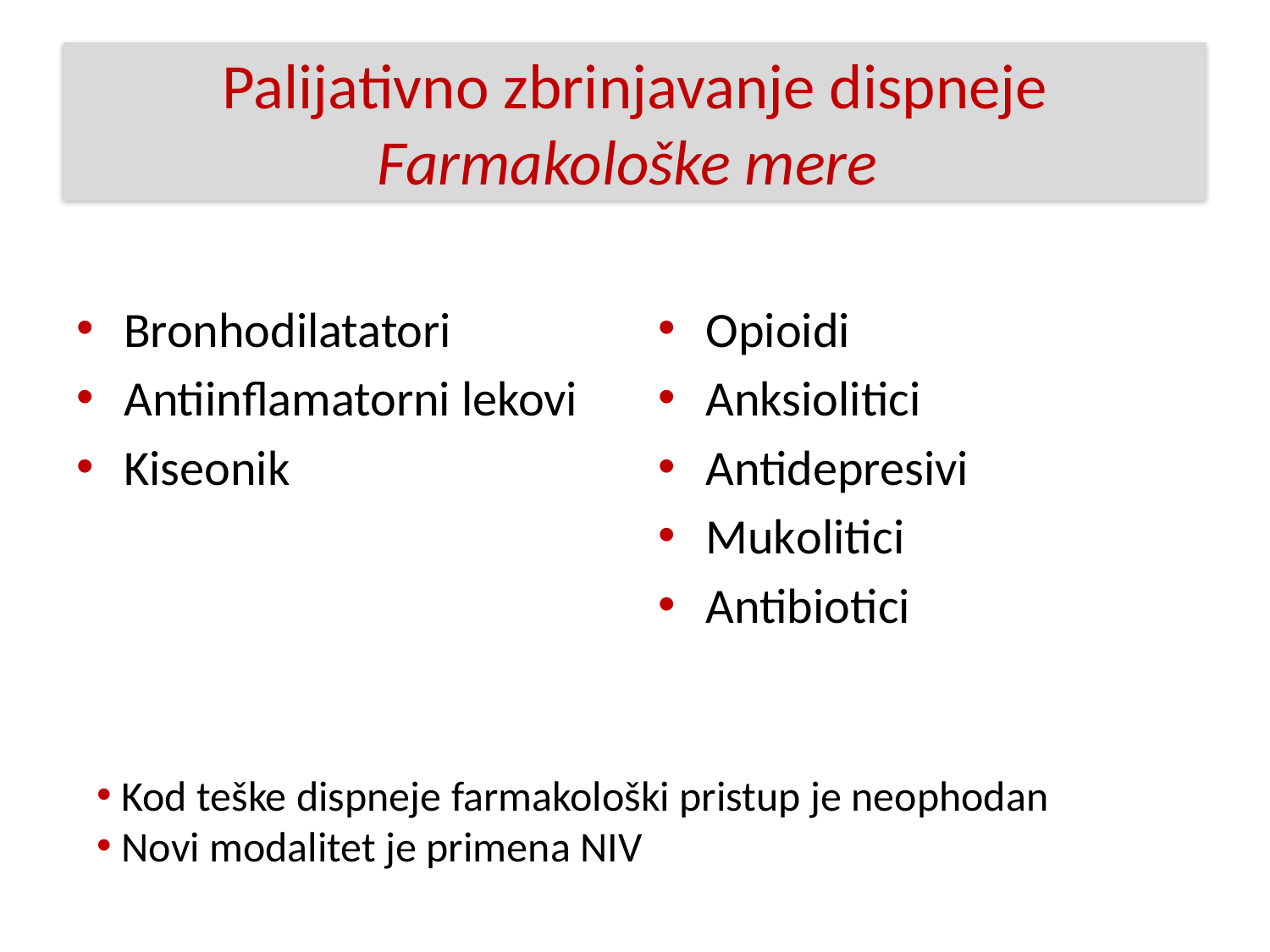

#
Palijativno zbrinjavanje dispneje
Farmakološke mere

Bronhodilatatori
Antiinflamatorni lekovi
Kiseonik

Opioidi
Anksiolitici
Antidepresivi
Mukolitici
Antibiotici

 Kod teške dispneje farmakološki pristup je neophodan
 Novi modalitet je primena NIV